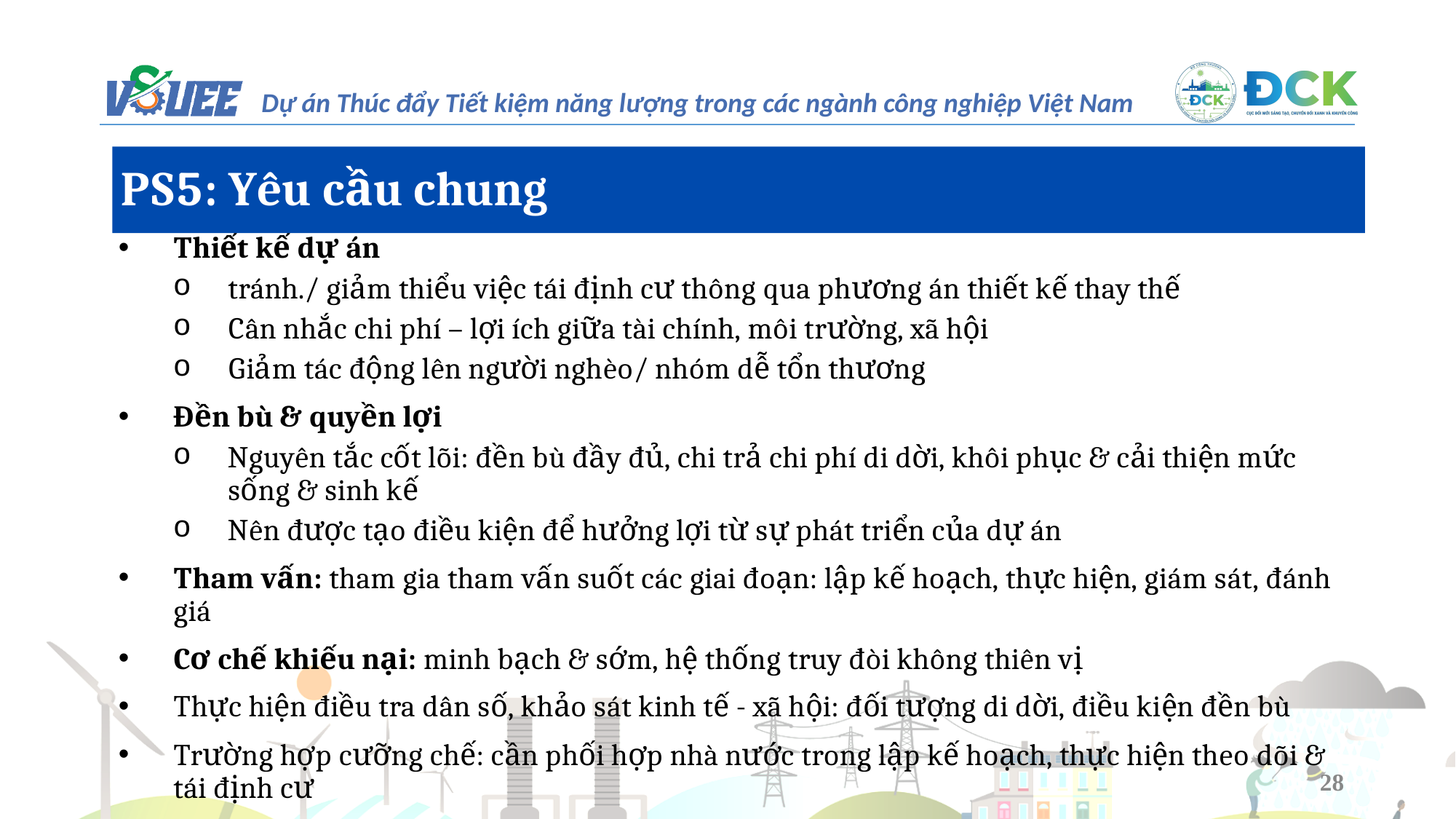

PS5: Yêu cầu chung
Thiết kế dự án
tránh./ giảm thiểu việc tái định cư thông qua phương án thiết kế thay thế
Cân nhắc chi phí – lợi ích giữa tài chính, môi trường, xã hội
Giảm tác động lên người nghèo/ nhóm dễ tổn thương
Đền bù & quyền lợi
Nguyên tắc cốt lõi: đền bù đầy đủ, chi trả chi phí di dời, khôi phục & cải thiện mức sống & sinh kế
Nên được tạo điều kiện để hưởng lợi từ sự phát triển của dự án
Tham vấn: tham gia tham vấn suốt các giai đoạn: lập kế hoạch, thực hiện, giám sát, đánh giá
Cơ chế khiếu nại: minh bạch & sớm, hệ thống truy đòi không thiên vị
Thực hiện điều tra dân số, khảo sát kinh tế - xã hội: đối tượng di dời, điều kiện đền bù
Trường hợp cưỡng chế: cần phối hợp nhà nước trong lập kế hoạch, thực hiện theo dõi & tái định cư
28